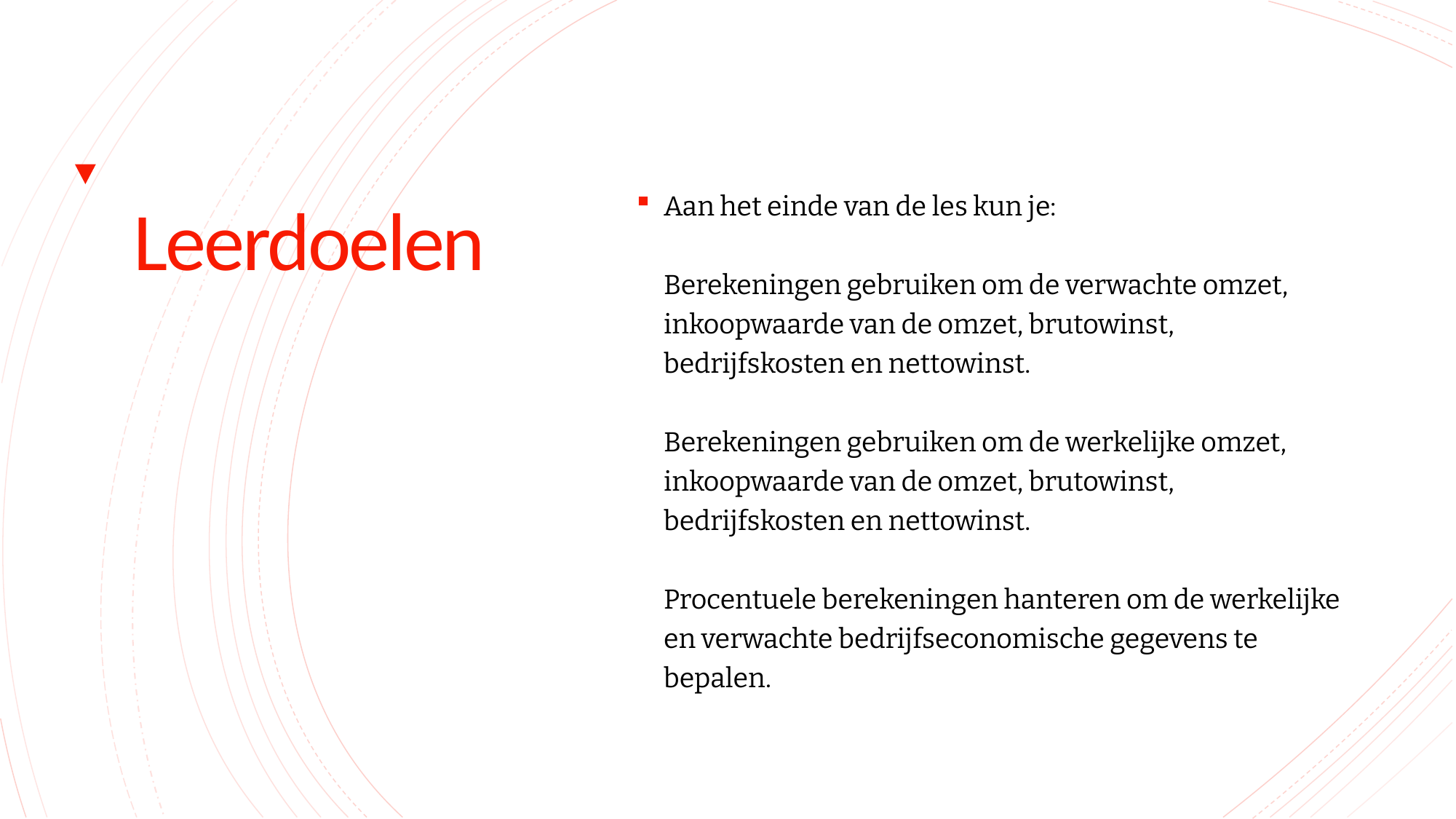

# Leerdoelen
Aan het einde van de les kun je:
Berekeningen gebruiken om de verwachte omzet, inkoopwaarde van de omzet, brutowinst, bedrijfskosten en nettowinst.
Berekeningen gebruiken om de werkelijke omzet, inkoopwaarde van de omzet, brutowinst, bedrijfskosten en nettowinst.
Procentuele berekeningen hanteren om de werkelijke en verwachte bedrijfseconomische gegevens te bepalen.